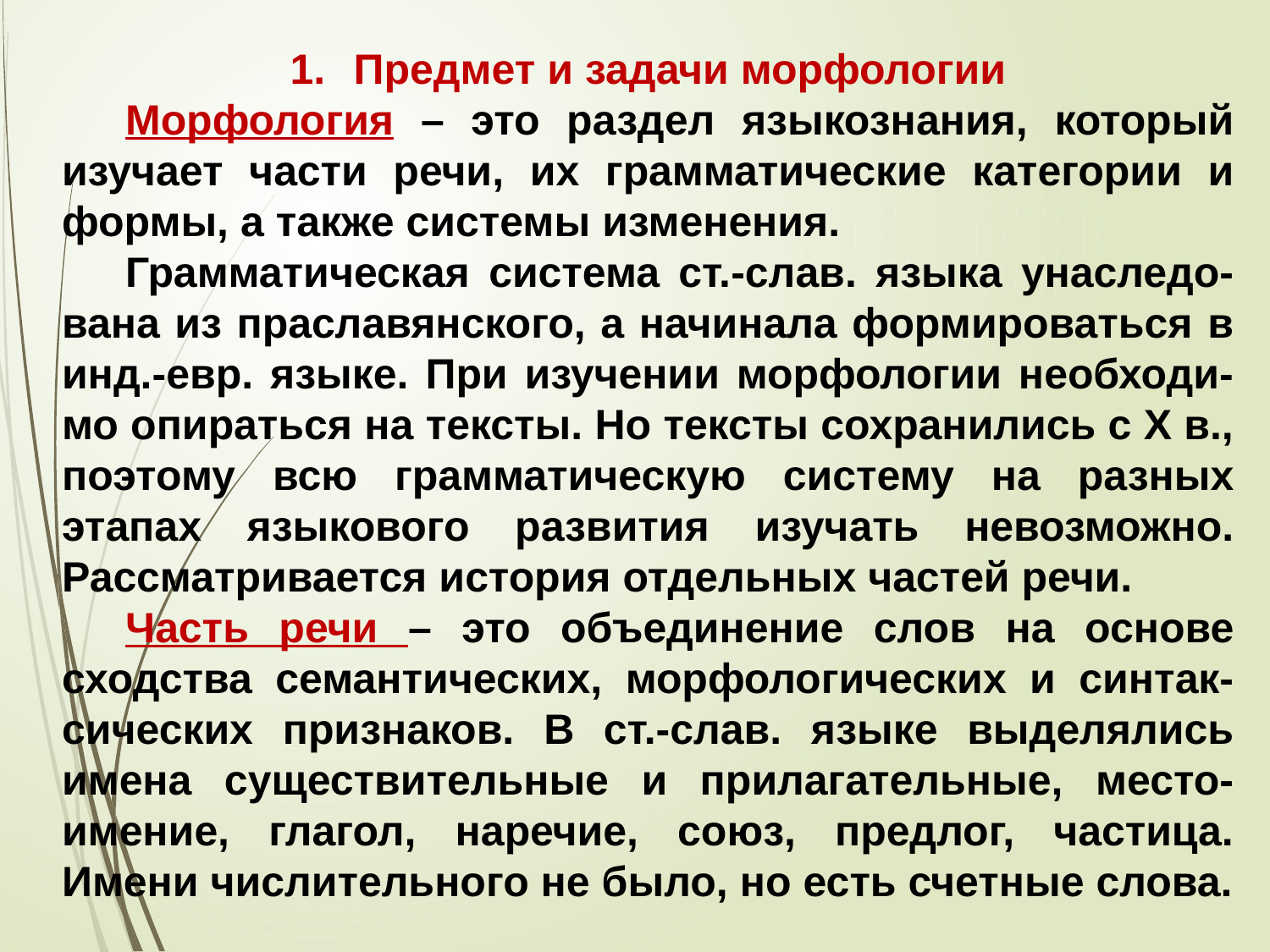

Предмет и задачи морфологии
Морфология – это раздел языкознания, который изучает части речи, их грамматические категории и формы, а также системы изменения.
Грамматическая система ст.-слав. языка унаследо-вана из праславянского, а начинала формироваться в инд.-евр. языке. При изучении морфологии необходи-мо опираться на тексты. Но тексты сохранились с Х в., поэтому всю грамматическую систему на разных этапах языкового развития изучать невозможно. Рассматривается история отдельных частей речи.
Часть речи – это объединение слов на основе сходства семантических, морфологических и синтак-сических признаков. В ст.-слав. языке выделялись имена существительные и прилагательные, место-имение, глагол, наречие, союз, предлог, частица. Имени числительного не было, но есть счетные слова.